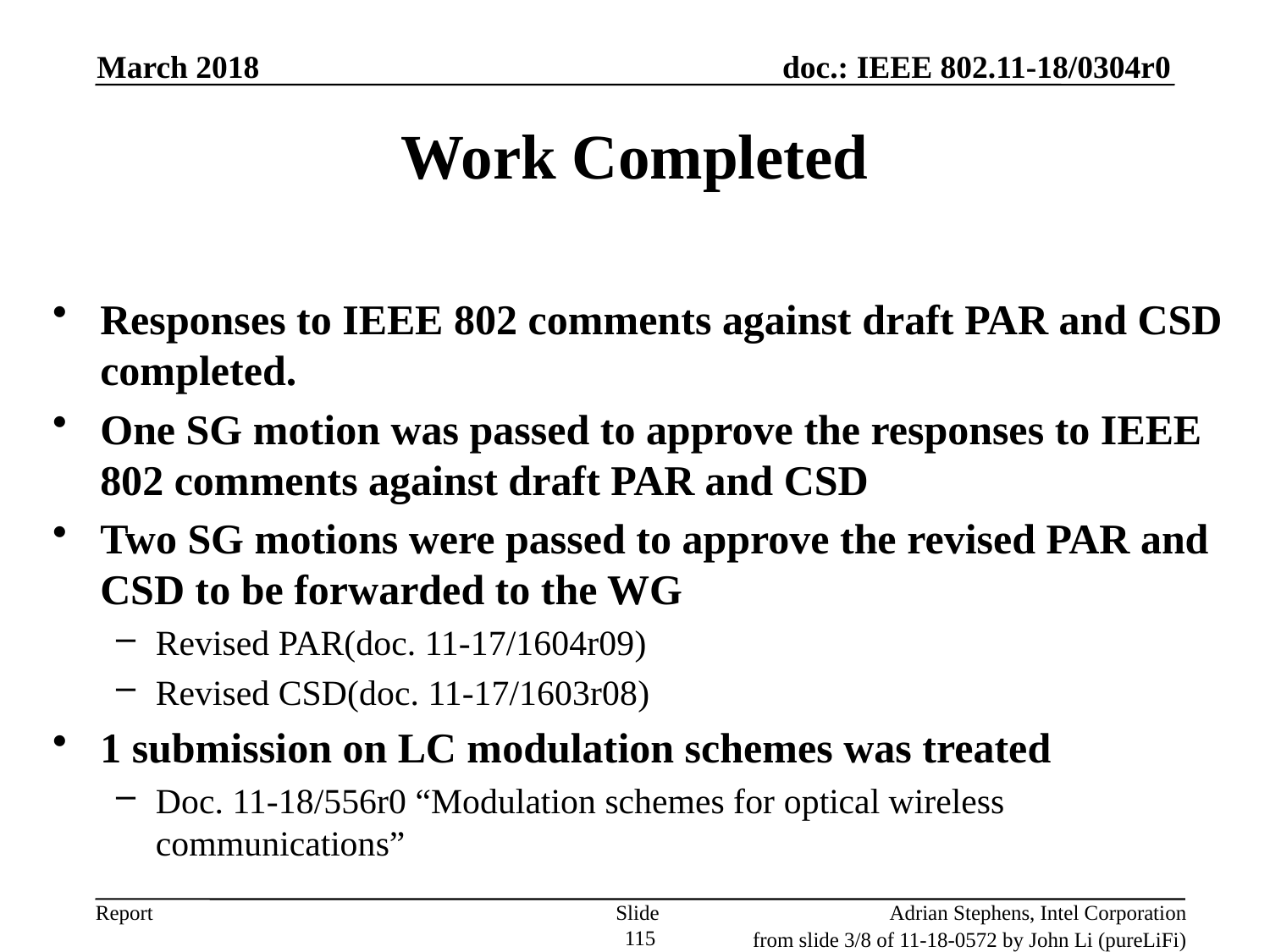

March 2018
# Work Completed
Responses to IEEE 802 comments against draft PAR and CSD completed.
One SG motion was passed to approve the responses to IEEE 802 comments against draft PAR and CSD
Two SG motions were passed to approve the revised PAR and CSD to be forwarded to the WG
Revised PAR(doc. 11-17/1604r09)
Revised CSD(doc. 11-17/1603r08)
1 submission on LC modulation schemes was treated
Doc. 11-18/556r0 “Modulation schemes for optical wireless communications”
Slide 115
Adrian Stephens, Intel Corporation
from slide 3/8 of 11-18-0572 by John Li (pureLiFi)